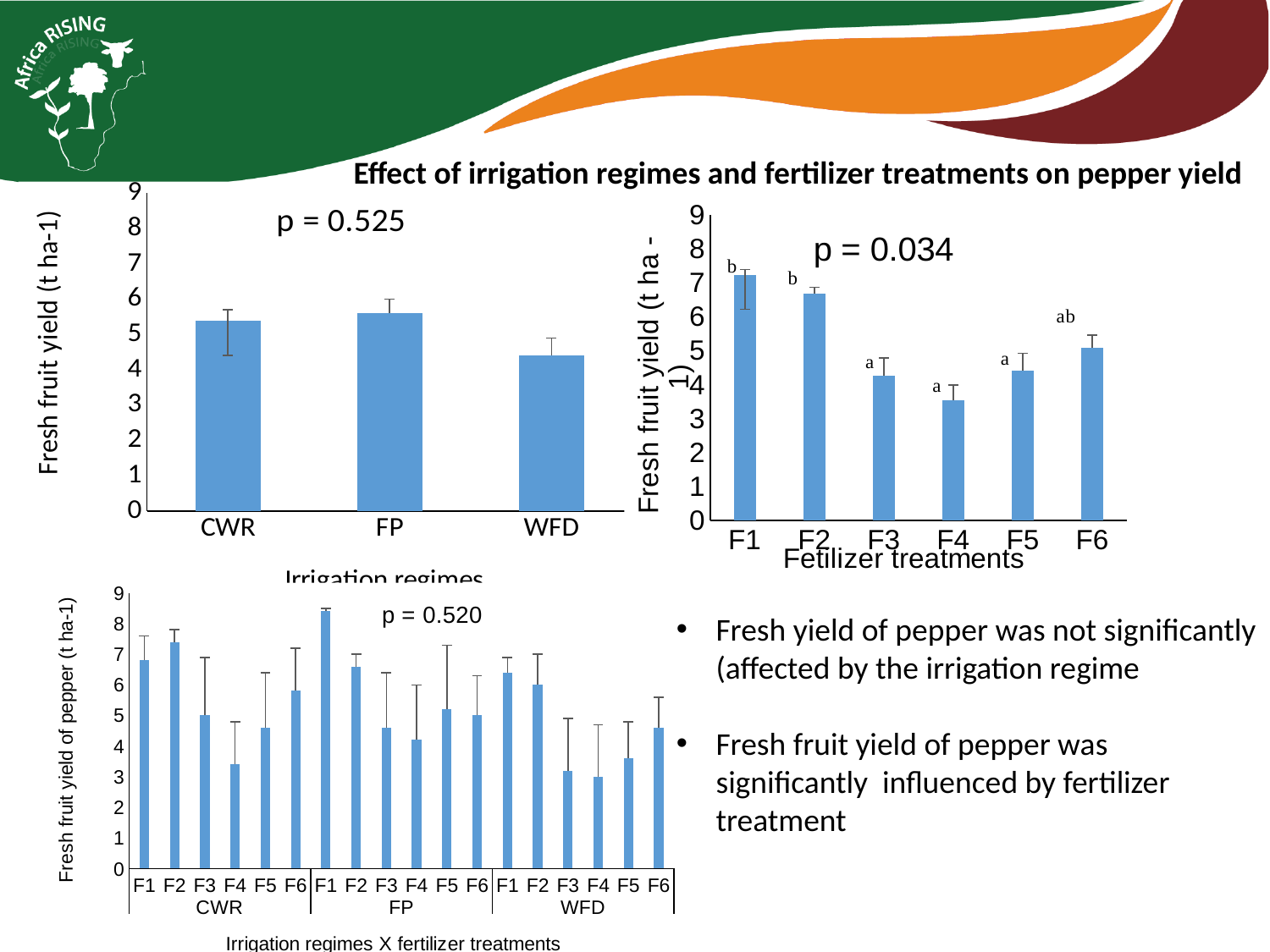

Effect of irrigation regimes and fertilizer treatments on pepper yield

### Chart: p = 0.525

| Category |  |
|---|---|
| CWR | 5.4 |
| FP | 5.6 |
| WFD | 4.4 |

### Chart: p = 0.034

| Category |  |
|---|---|
| F1 | 7.218 |
| F2 | 6.683999999999997 |
| F3 | 4.266 |
| F4 | 3.532 |
| F5 | 4.412 |
| F6 | 5.088 |

### Chart: p = 0.520

| Category |  |
|---|---|
| F1 | 6.8 |
| F2 | 7.4 |
| F3 | 5.0 |
| F4 | 3.4 |
| F5 | 4.6 |
| F6 | 5.8 |
| F1 | 8.4 |
| F2 | 6.6 |
| F3 | 4.6 |
| F4 | 4.2 |
| F5 | 5.2 |
| F6 | 5.0 |
| F1 | 6.4 |
| F2 | 6.0 |
| F3 | 3.2 |
| F4 | 3.0 |
| F5 | 3.6 |
| F6 | 4.6 |
Fresh yield of pepper was not significantly (affected by the irrigation regime

Fresh fruit yield of pepper was significantly  influenced by fertilizer treatment